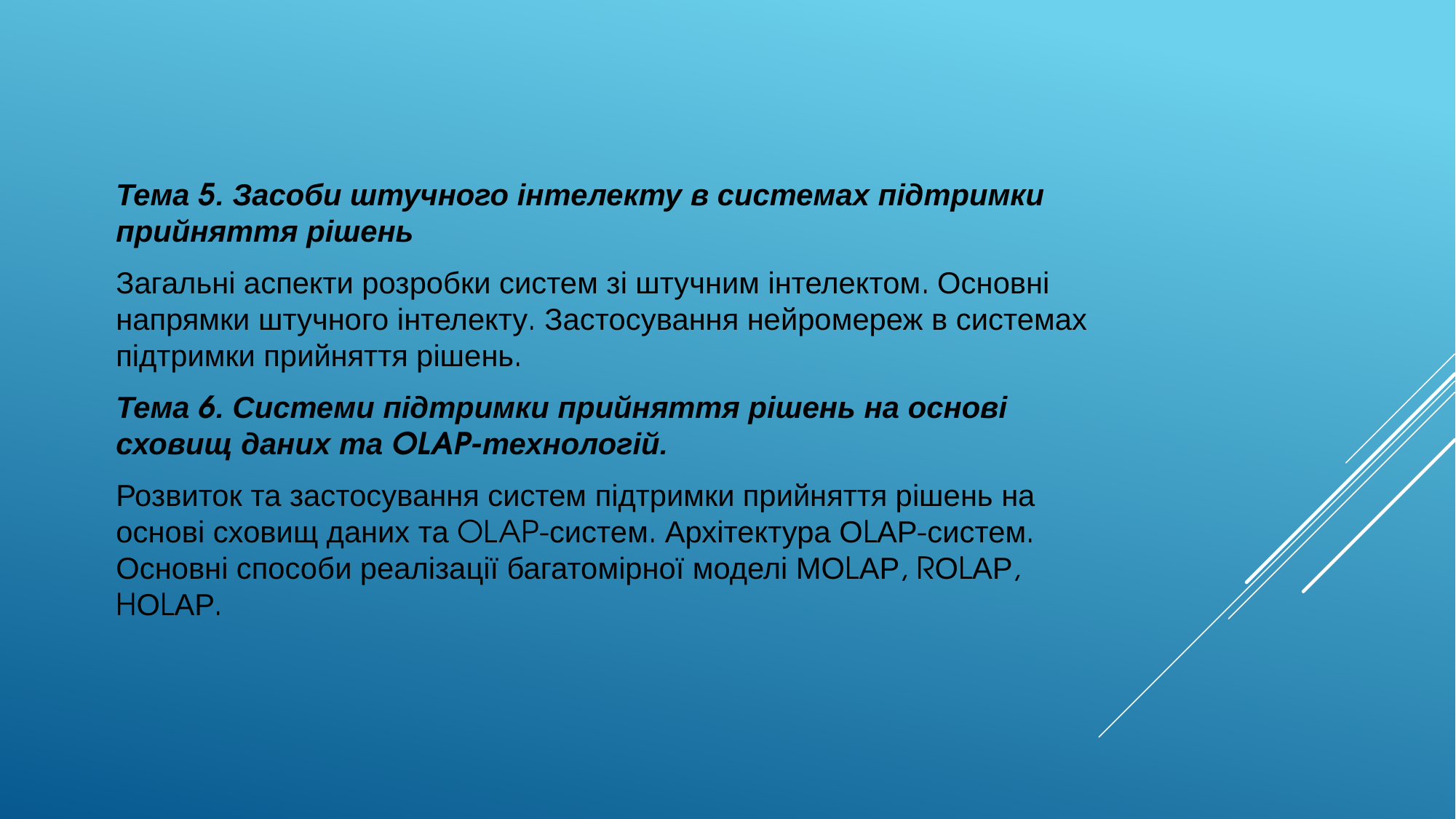

Тема 5. Засоби штучного інтелекту в системах підтримки прийняття рішень
Загальні аспекти розробки систем зі штучним інтелектом. Основні напрямки штучного інтелекту. Застосування нейромереж в системах підтримки прийняття рішень.
Тема 6. Системи підтримки прийняття рішень на основі сховищ даних та OLAP-технологій.
Розвиток та застосування систем підтримки прийняття рішень на основі сховищ даних та OLAP-систем. Архітектура ОLАР-систем. Основні способи реалізації багатомірної моделі МОLАР, RОLАР, HОLАР.